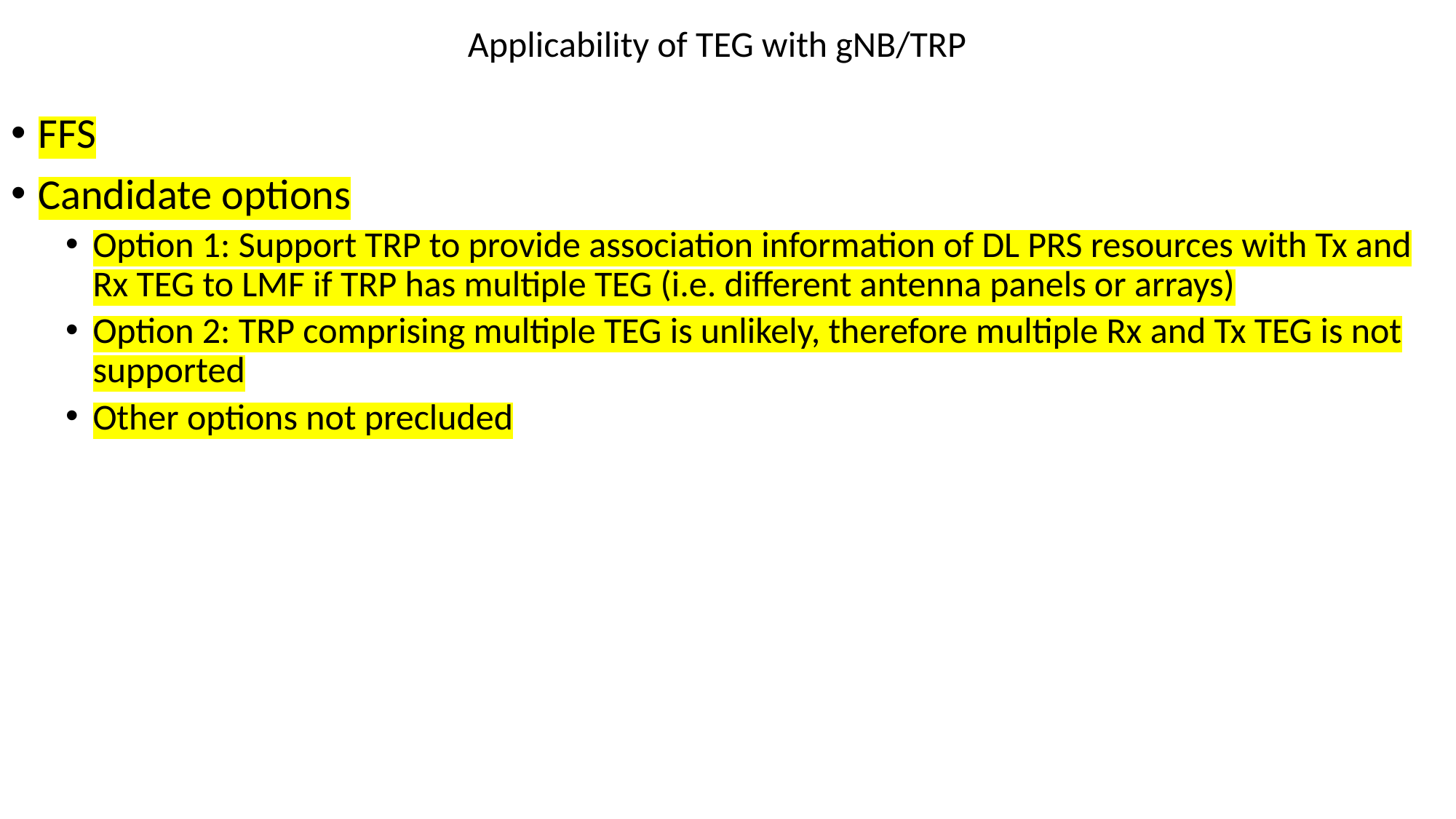

# Applicability of TEG with gNB/TRP
FFS
Candidate options
Option 1: Support TRP to provide association information of DL PRS resources with Tx and Rx TEG to LMF if TRP has multiple TEG (i.e. different antenna panels or arrays)
Option 2: TRP comprising multiple TEG is unlikely, therefore multiple Rx and Tx TEG is not supported
Other options not precluded